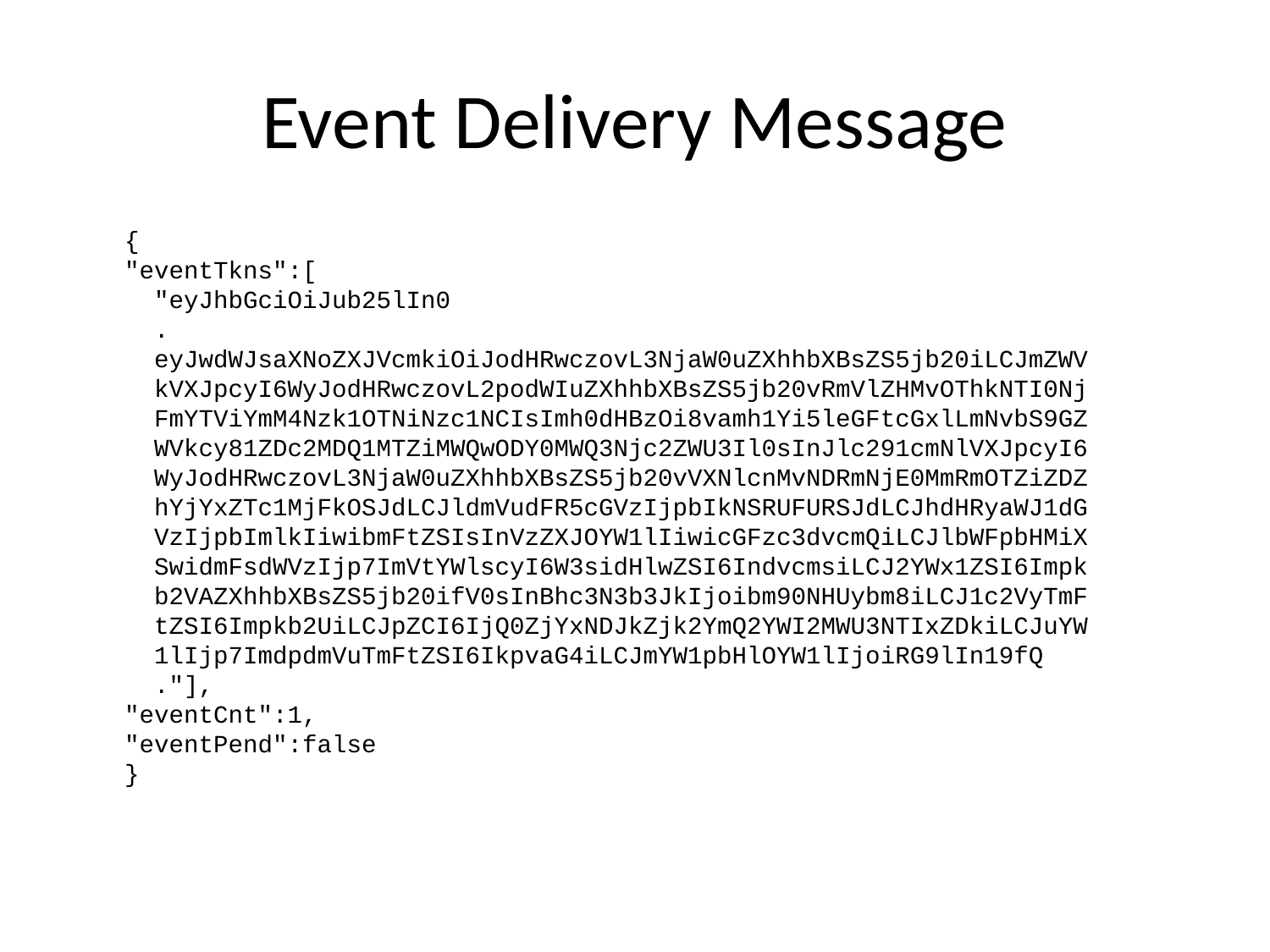

# Event Delivery Message
{
"eventTkns":[
  "eyJhbGciOiJub25lIn0
  .
  eyJwdWJsaXNoZXJVcmkiOiJodHRwczovL3NjaW0uZXhhbXBsZS5jb20iLCJmZWV
  kVXJpcyI6WyJodHRwczovL2podWIuZXhhbXBsZS5jb20vRmVlZHMvOThkNTI0Nj
  FmYTViYmM4Nzk1OTNiNzc1NCIsImh0dHBzOi8vamh1Yi5leGFtcGxlLmNvbS9GZ
  WVkcy81ZDc2MDQ1MTZiMWQwODY0MWQ3Njc2ZWU3Il0sInJlc291cmNlVXJpcyI6
  WyJodHRwczovL3NjaW0uZXhhbXBsZS5jb20vVXNlcnMvNDRmNjE0MmRmOTZiZDZ
  hYjYxZTc1MjFkOSJdLCJldmVudFR5cGVzIjpbIkNSRUFURSJdLCJhdHRyaWJ1dG
  VzIjpbImlkIiwibmFtZSIsInVzZXJOYW1lIiwicGFzc3dvcmQiLCJlbWFpbHMiX
  SwidmFsdWVzIjp7ImVtYWlscyI6W3sidHlwZSI6IndvcmsiLCJ2YWx1ZSI6Impk
  b2VAZXhhbXBsZS5jb20ifV0sInBhc3N3b3JkIjoibm90NHUybm8iLCJ1c2VyTmF
  tZSI6Impkb2UiLCJpZCI6IjQ0ZjYxNDJkZjk2YmQ2YWI2MWU3NTIxZDkiLCJuYW
  1lIjp7ImdpdmVuTmFtZSI6IkpvaG4iLCJmYW1pbHlOYW1lIjoiRG9lIn19fQ
  ."],
"eventCnt":1,
"eventPend":false
}